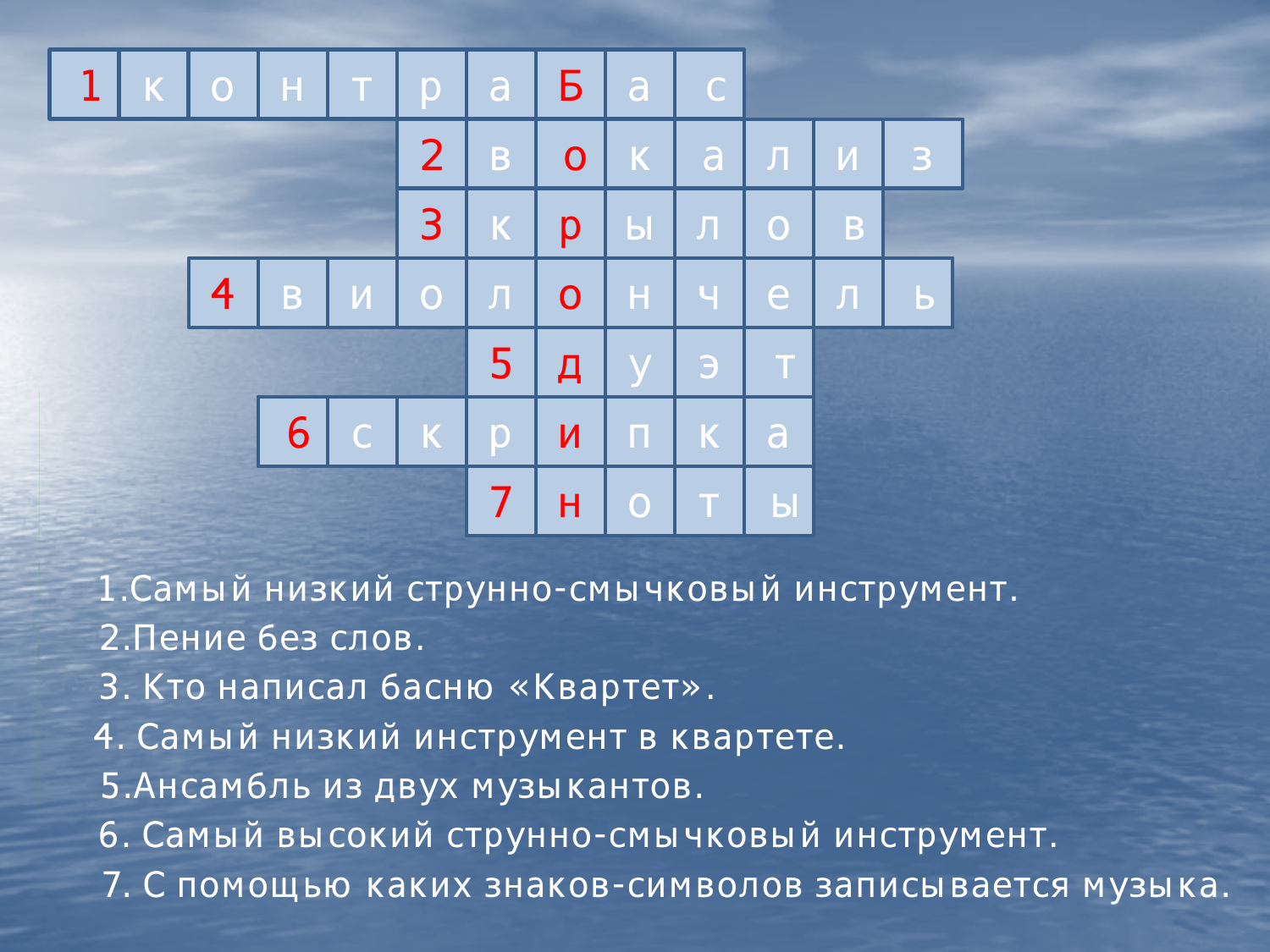

1

к
о
н
т
р
а
Б
а
 с

2

в
о
к
а
л
и
з

3

к
р
ы
л
о
 в

4

в
и
о
л
о
н
ч
е
л
 ь

# 7.6.
5

д
у
э
 т

 6

с
к
р
и
п
к
а

7

н
о
т
 ы

                                                         1.Самый низкий струнно-смычковый инструмент.
2.Пение без слов.
                            3. Кто написал басню «Квартет».
                                        4. Самый низкий инструмент в квартете.
                           5.Ансамбль из двух музыкантов.
                                                             6. Самый высокий струнно-смычковый инструмент.
                                                                              7. С помощью каких знаков-символов записывается музыка.